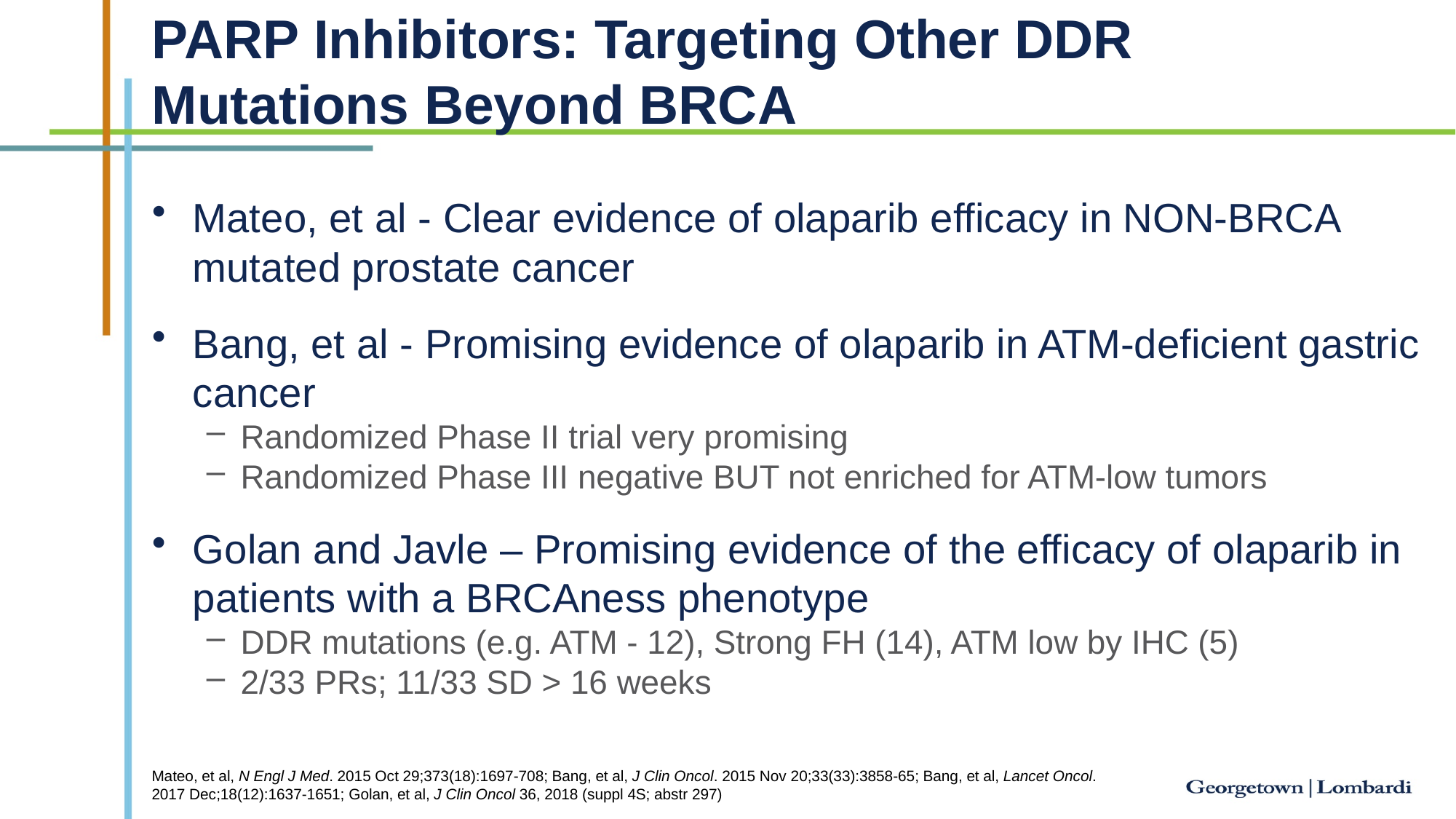

PARP Inhibitors: Targeting Other DDR Mutations Beyond BRCA
Mateo, et al - Clear evidence of olaparib efficacy in NON-BRCA mutated prostate cancer
Bang, et al - Promising evidence of olaparib in ATM-deficient gastric cancer
Randomized Phase II trial very promising
Randomized Phase III negative BUT not enriched for ATM-low tumors
Golan and Javle – Promising evidence of the efficacy of olaparib in patients with a BRCAness phenotype
DDR mutations (e.g. ATM - 12), Strong FH (14), ATM low by IHC (5)
2/33 PRs; 11/33 SD > 16 weeks
Mateo, et al, N Engl J Med. 2015 Oct 29;373(18):1697-708; Bang, et al, J Clin Oncol. 2015 Nov 20;33(33):3858-65; Bang, et al, Lancet Oncol. 2017 Dec;18(12):1637-1651; Golan, et al, J Clin Oncol 36, 2018 (suppl 4S; abstr 297)